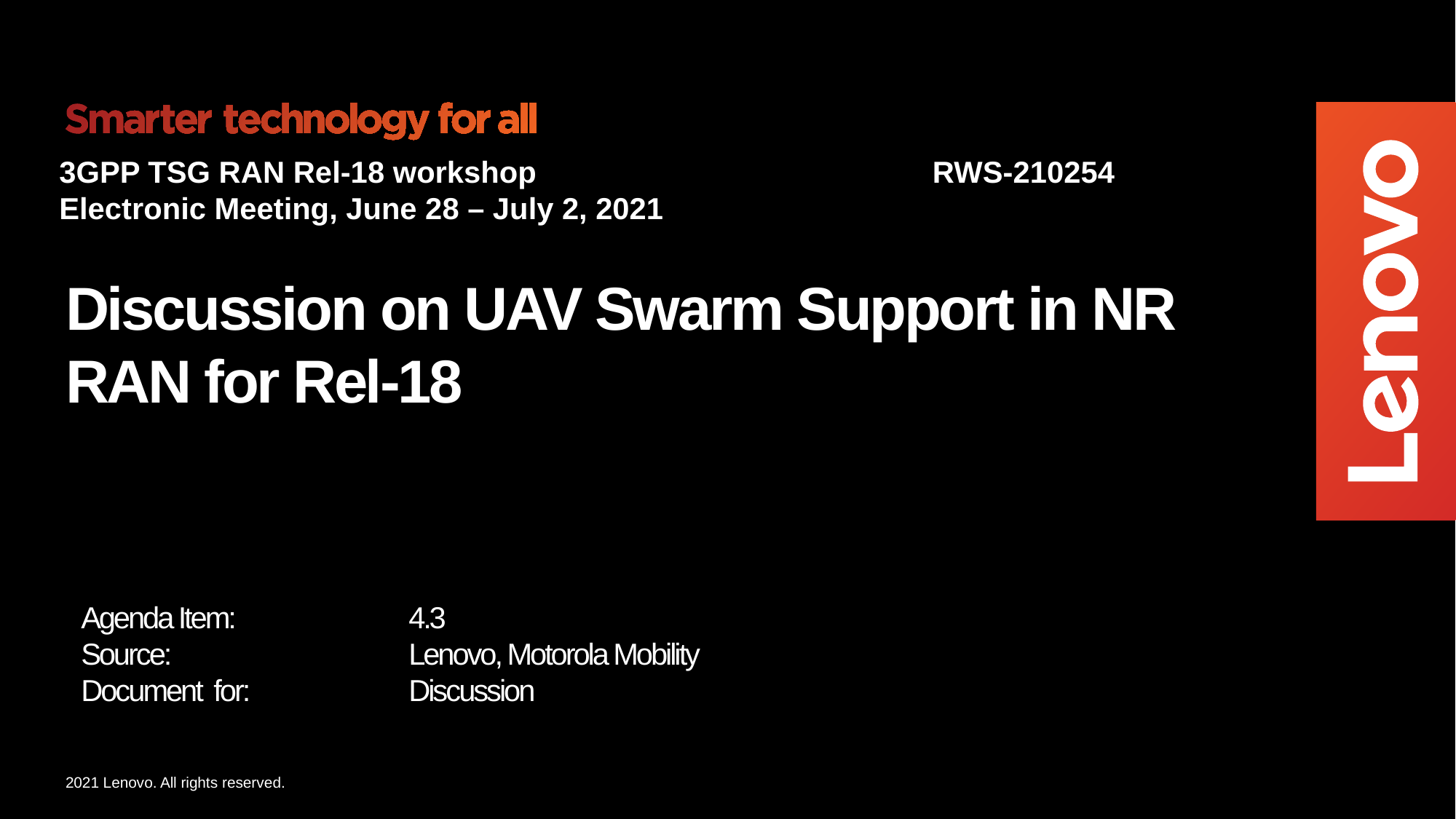

3GPP TSG RAN Rel-18 workshop	                  	             RWS-210254
Electronic Meeting, June 28 – July 2, 2021
# Discussion on UAV Swarm Support in NR RAN for Rel-18
Agenda Item:		4.3
Source:			Lenovo, Motorola Mobility
Document  for:		Discussion
 5G Team / Lenovo Research / MBG